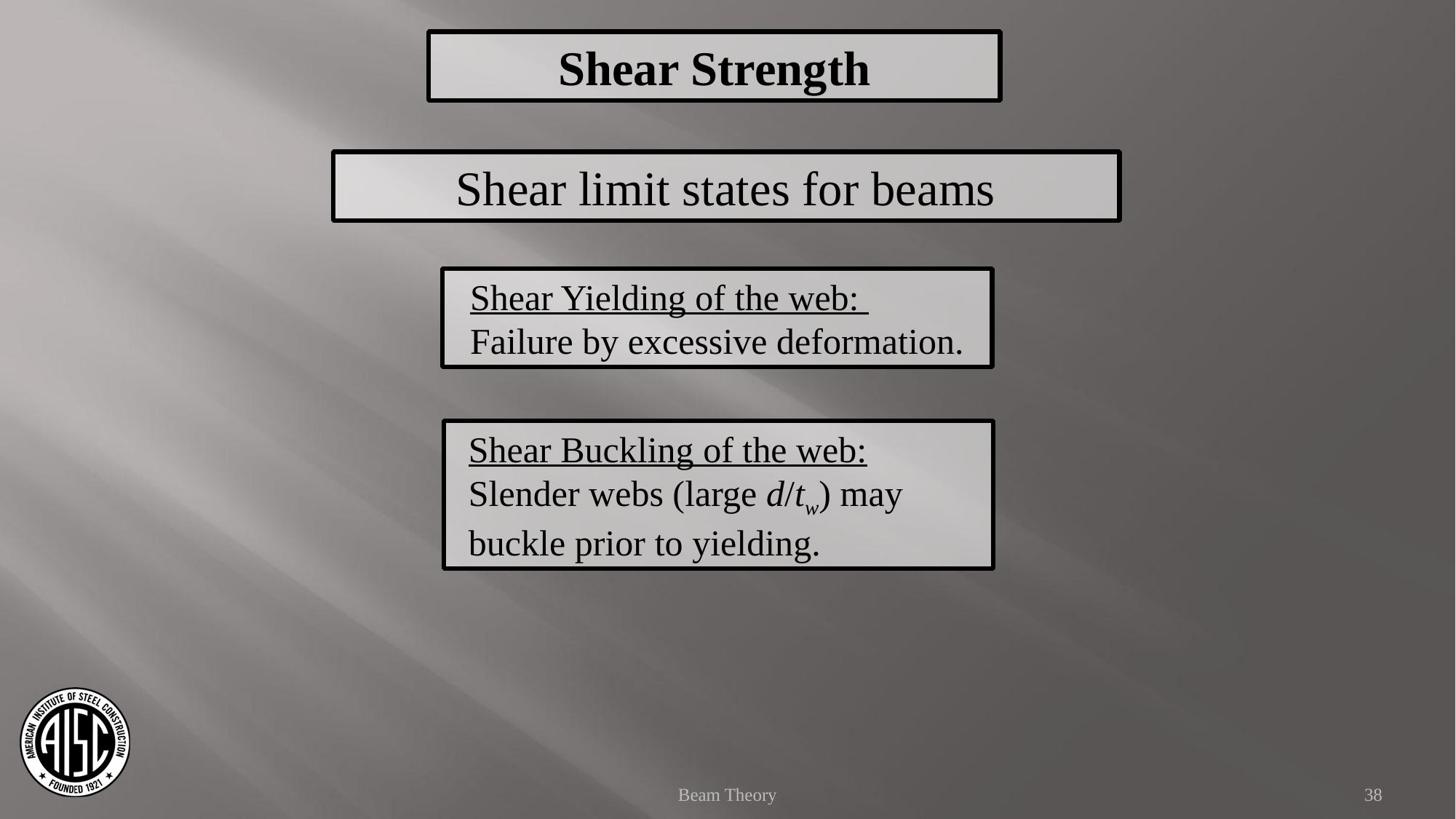

Shear Strength
Shear limit states for beams
Shear Yielding of the web:
Failure by excessive deformation.
Shear Buckling of the web:
Slender webs (large d/tw) may buckle prior to yielding.
Beam Theory
38